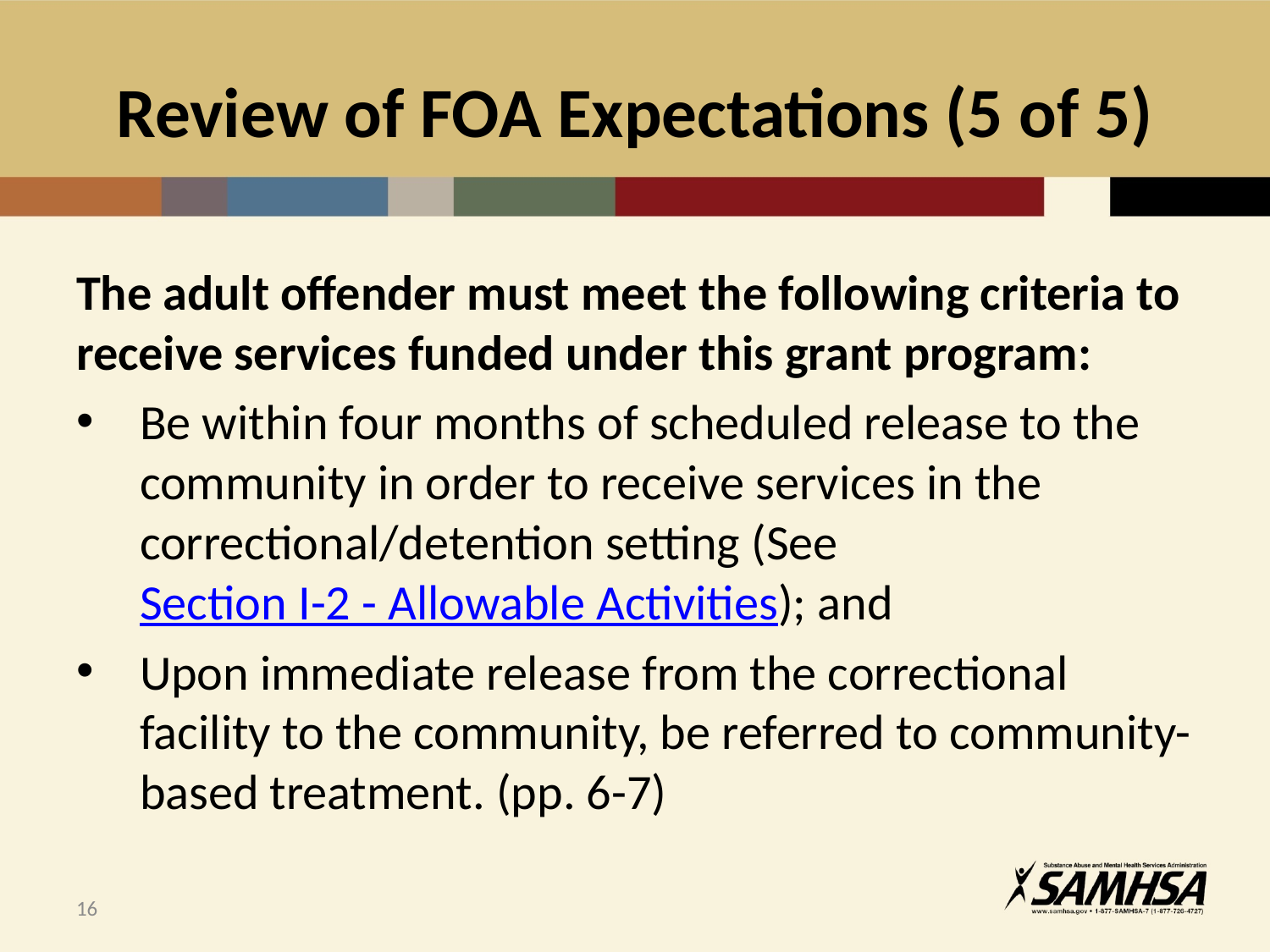

# Review of FOA Expectations (5 of 5)
The adult offender must meet the following criteria to receive services funded under this grant program:
Be within four months of scheduled release to the community in order to receive services in the correctional/detention setting (See Section I-2 - Allowable Activities); and
Upon immediate release from the correctional facility to the community, be referred to community-based treatment. (pp. 6-7)

16